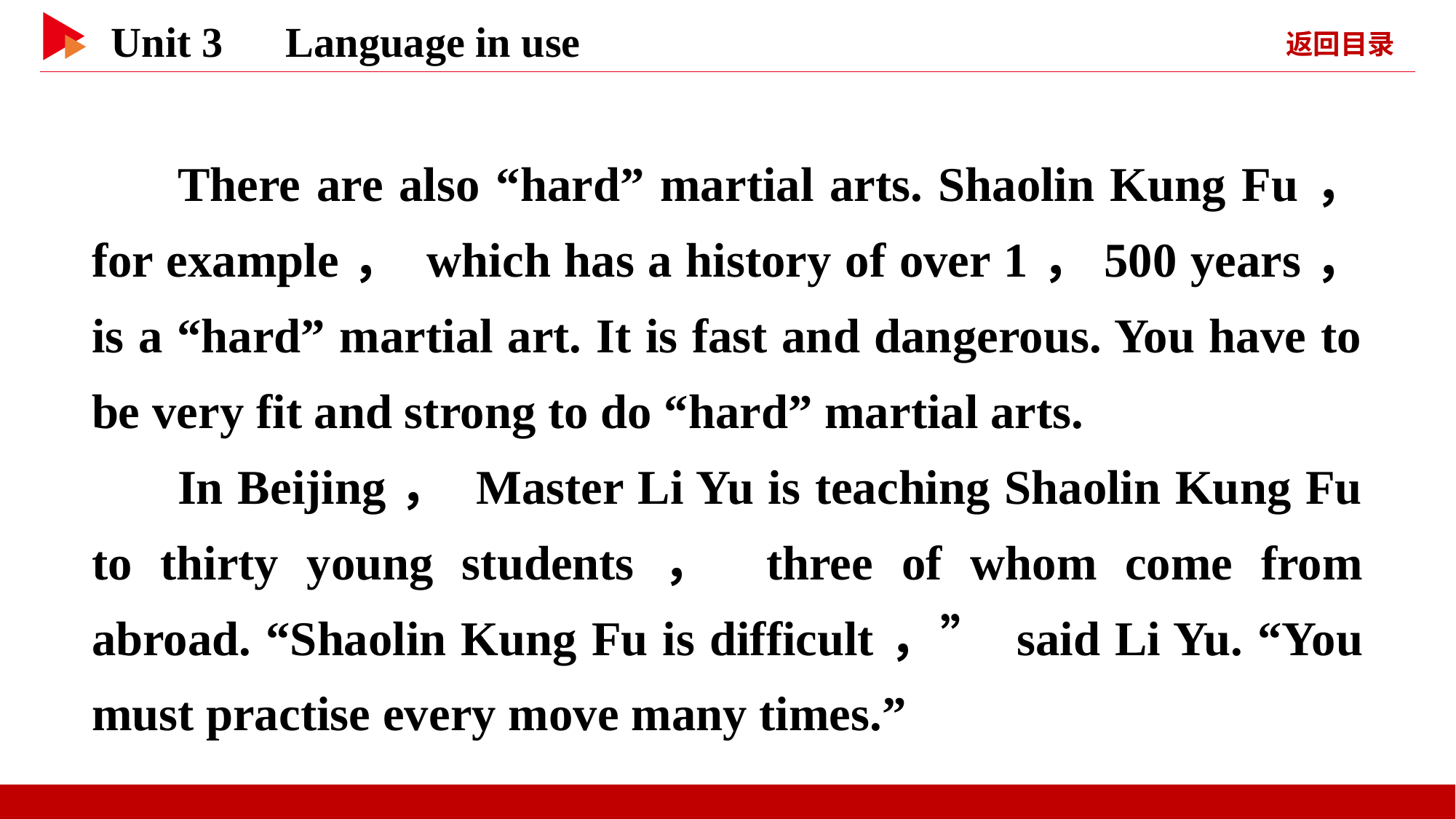

There are also “hard” martial arts. Shaolin Kung Fu， for example， which has a history of over 1，500 years， is a “hard” martial art. It is fast and dangerous. You have to be very fit and strong to do “hard” martial arts.
In Beijing， Master Li Yu is teaching Shaolin Kung Fu to thirty young students， three of whom come from abroad. “Shaolin Kung Fu is difficult，” said Li Yu. “You must practise every move many times.”